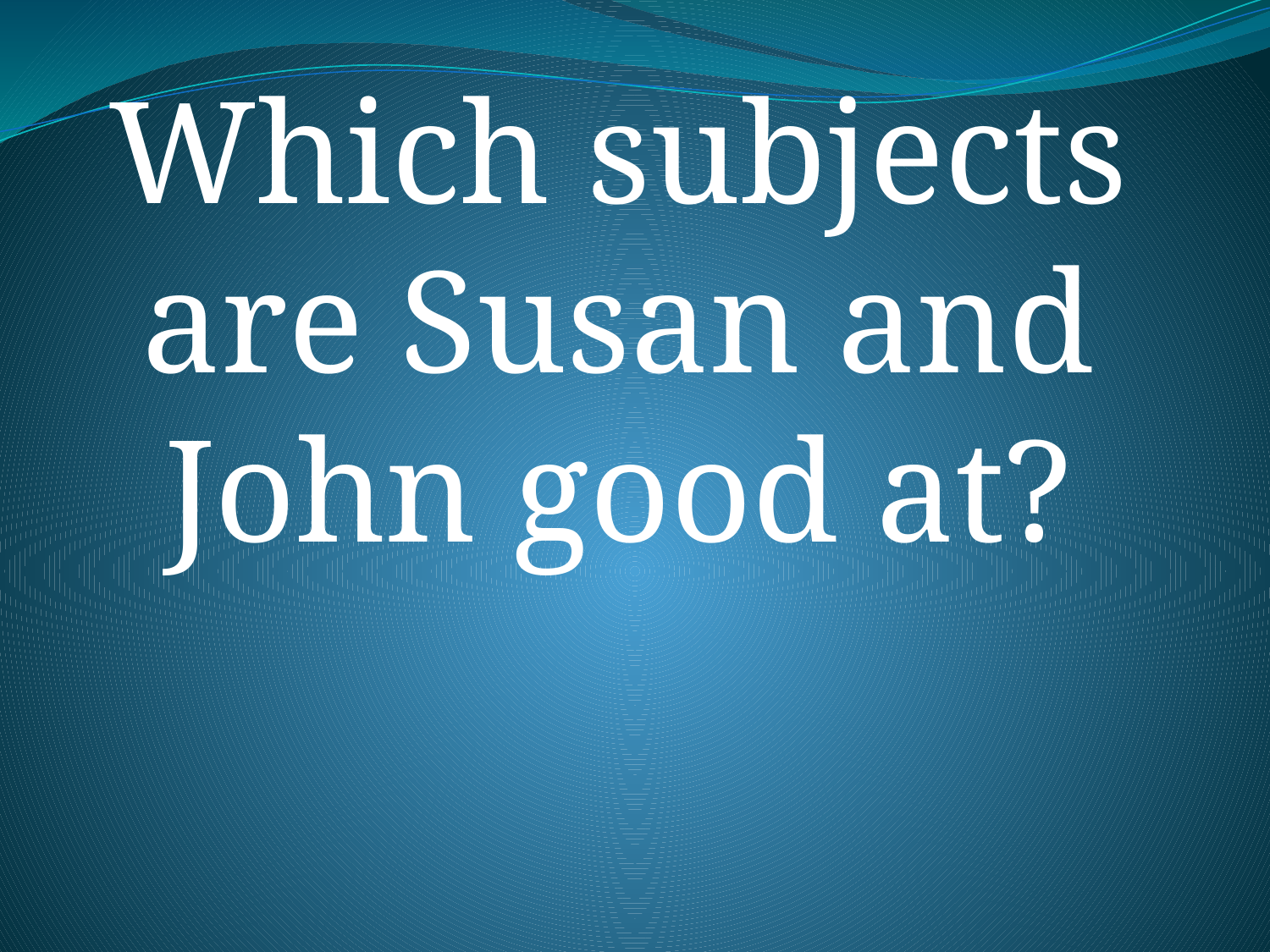

Which subjects are Susan and John good at?